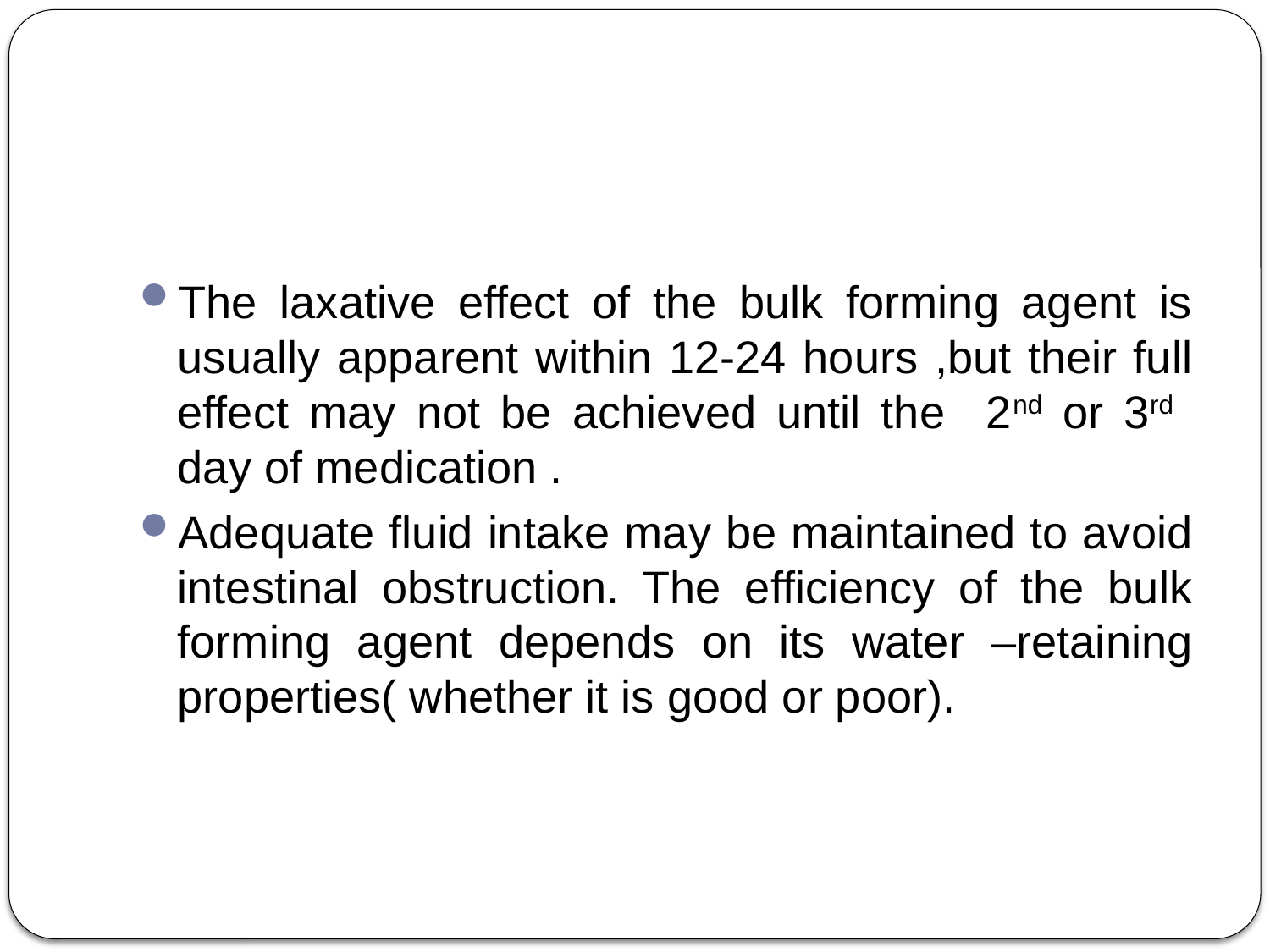

#

The laxative effect of the bulk forming agent is usually apparent within 12-24 hours ,but their full effect may not be achieved until the  2nd or 3rd  day of medication .
Adequate fluid intake may be maintained to avoid intestinal obstruction. The efficiency of the bulk forming agent depends on its water –retaining properties( whether it is good or poor).